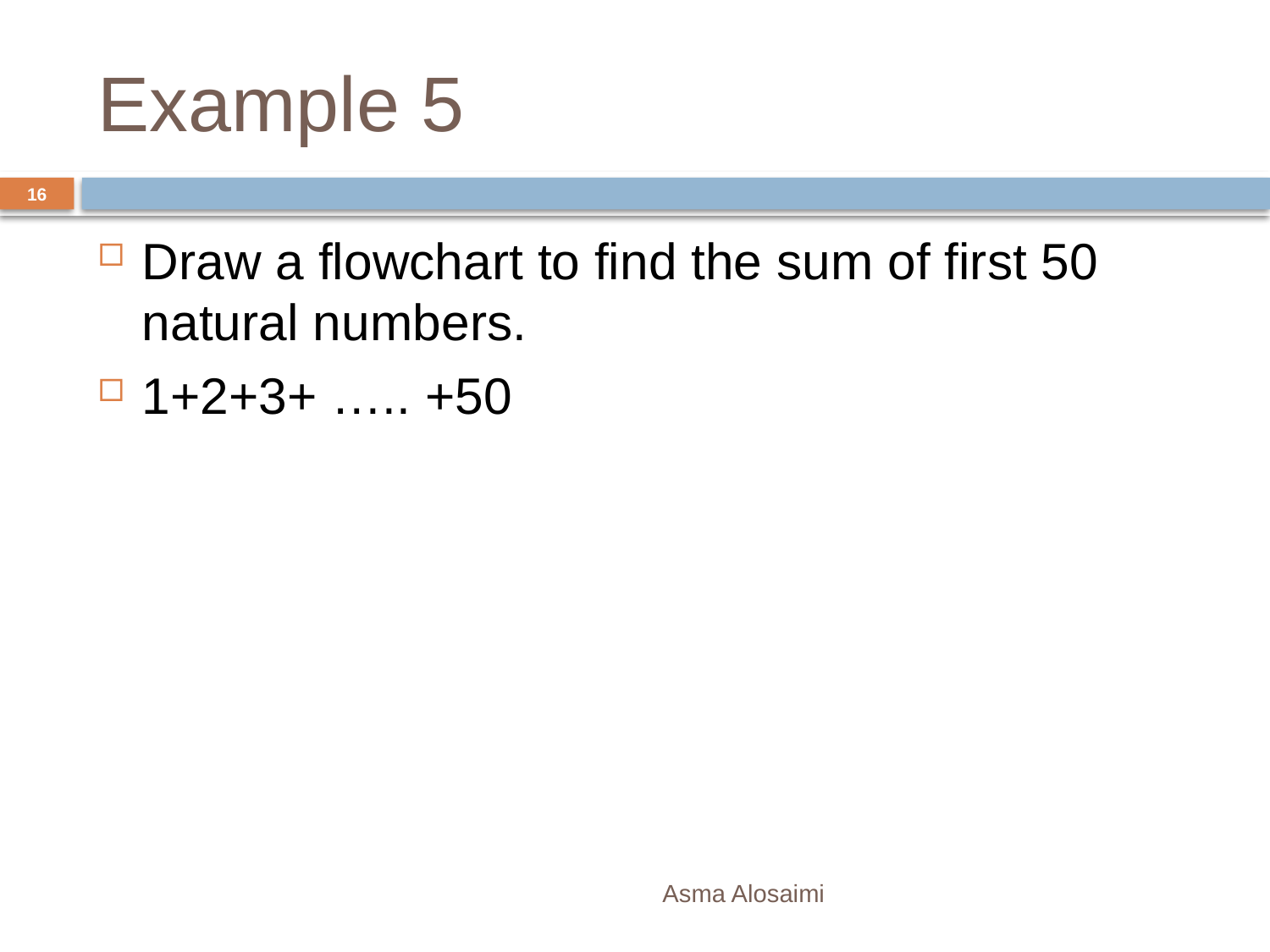

# Example 5
16
Draw a flowchart to find the sum of first 50 natural numbers.
1+2+3+ ….. +50
Asma Alosaimi